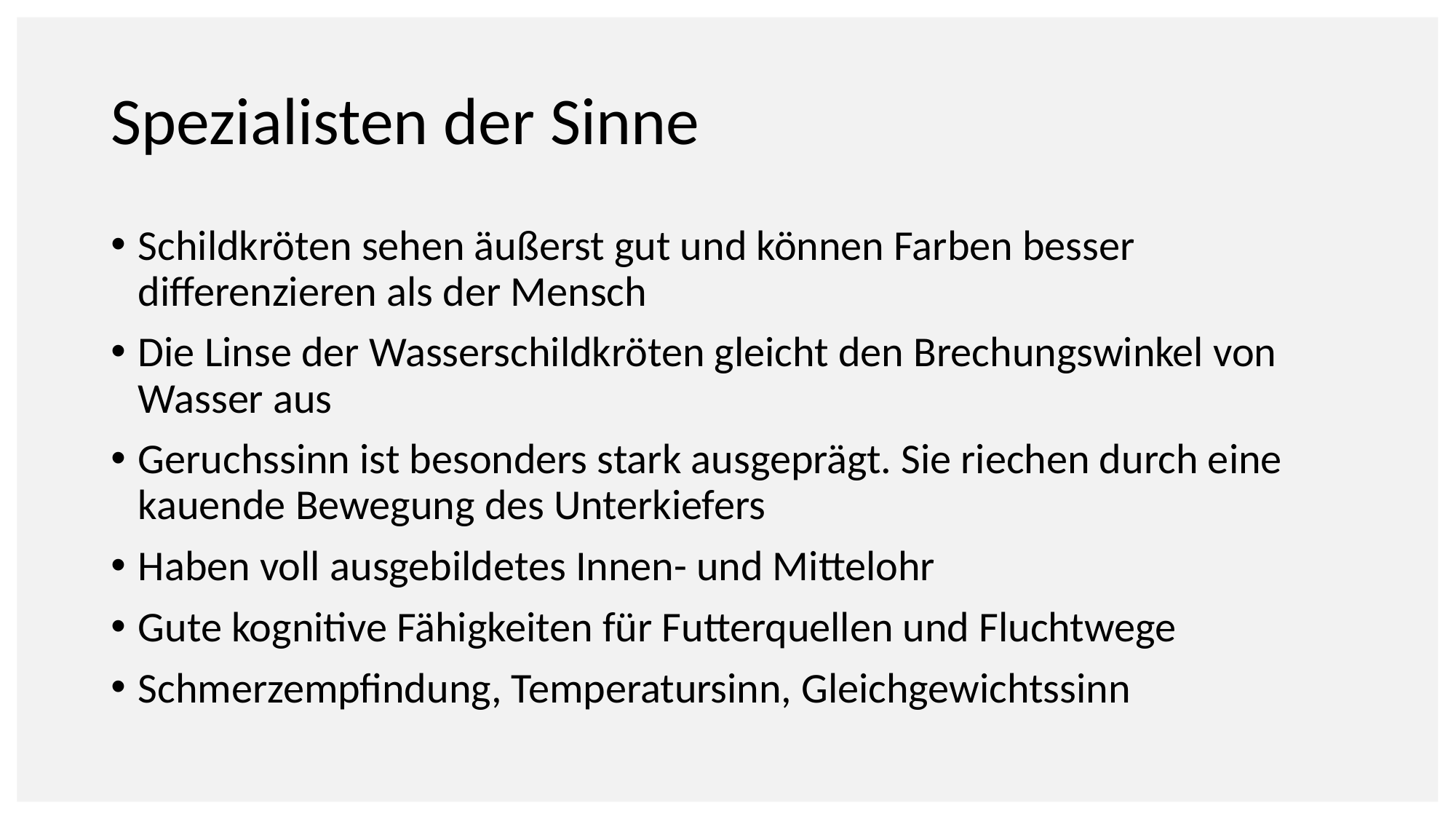

# Spezialisten der Sinne
Schildkröten sehen äußerst gut und können Farben besser differenzieren als der Mensch
Die Linse der Wasserschildkröten gleicht den Brechungswinkel von Wasser aus
Geruchssinn ist besonders stark ausgeprägt. Sie riechen durch eine kauende Bewegung des Unterkiefers
Haben voll ausgebildetes Innen- und Mittelohr
Gute kognitive Fähigkeiten für Futterquellen und Fluchtwege
Schmerzempfindung, Temperatursinn, Gleichgewichtssinn